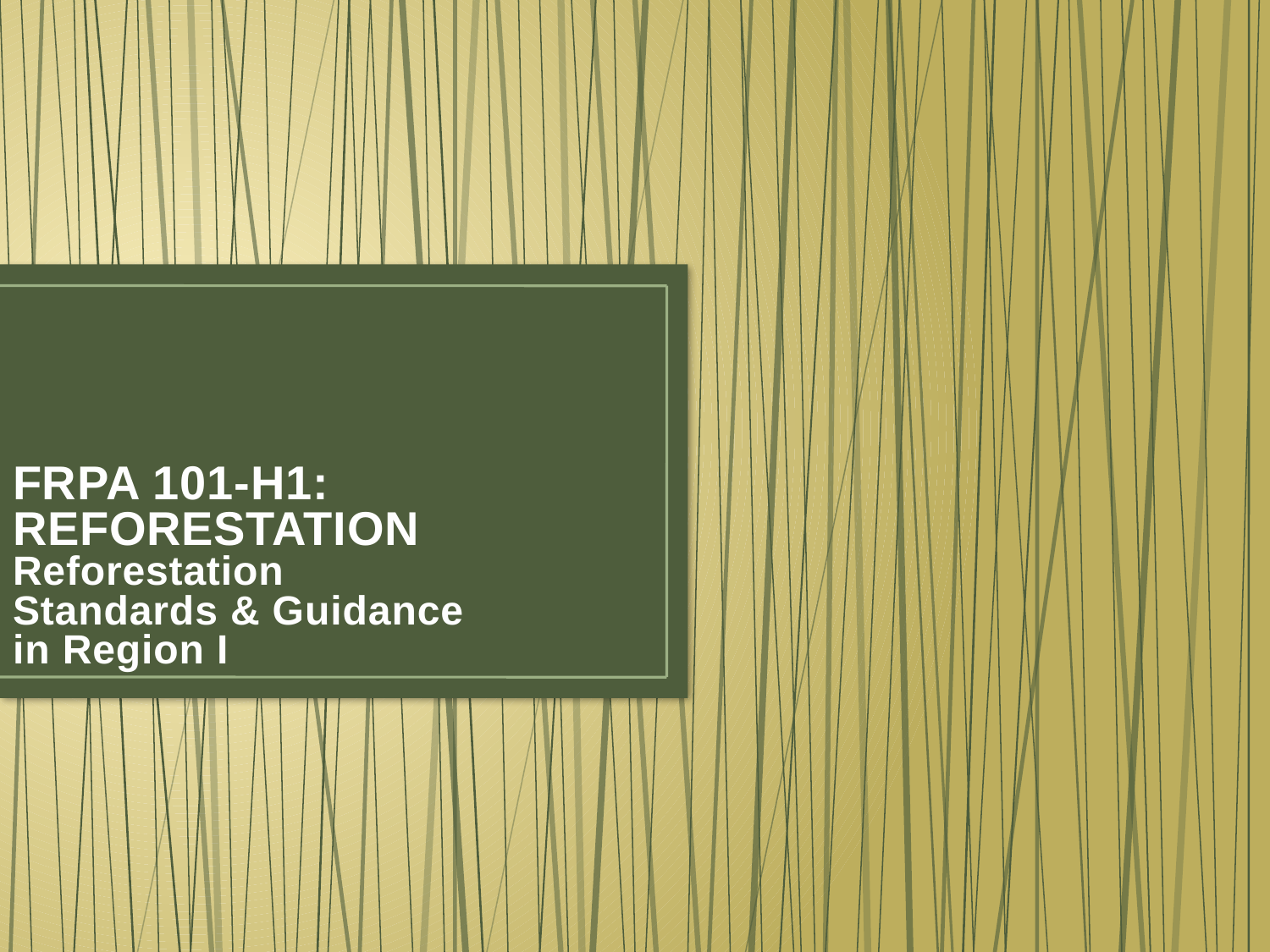

# FRPA 101-H1:  REFORESTATION Reforestation Standards & Guidance in Region I